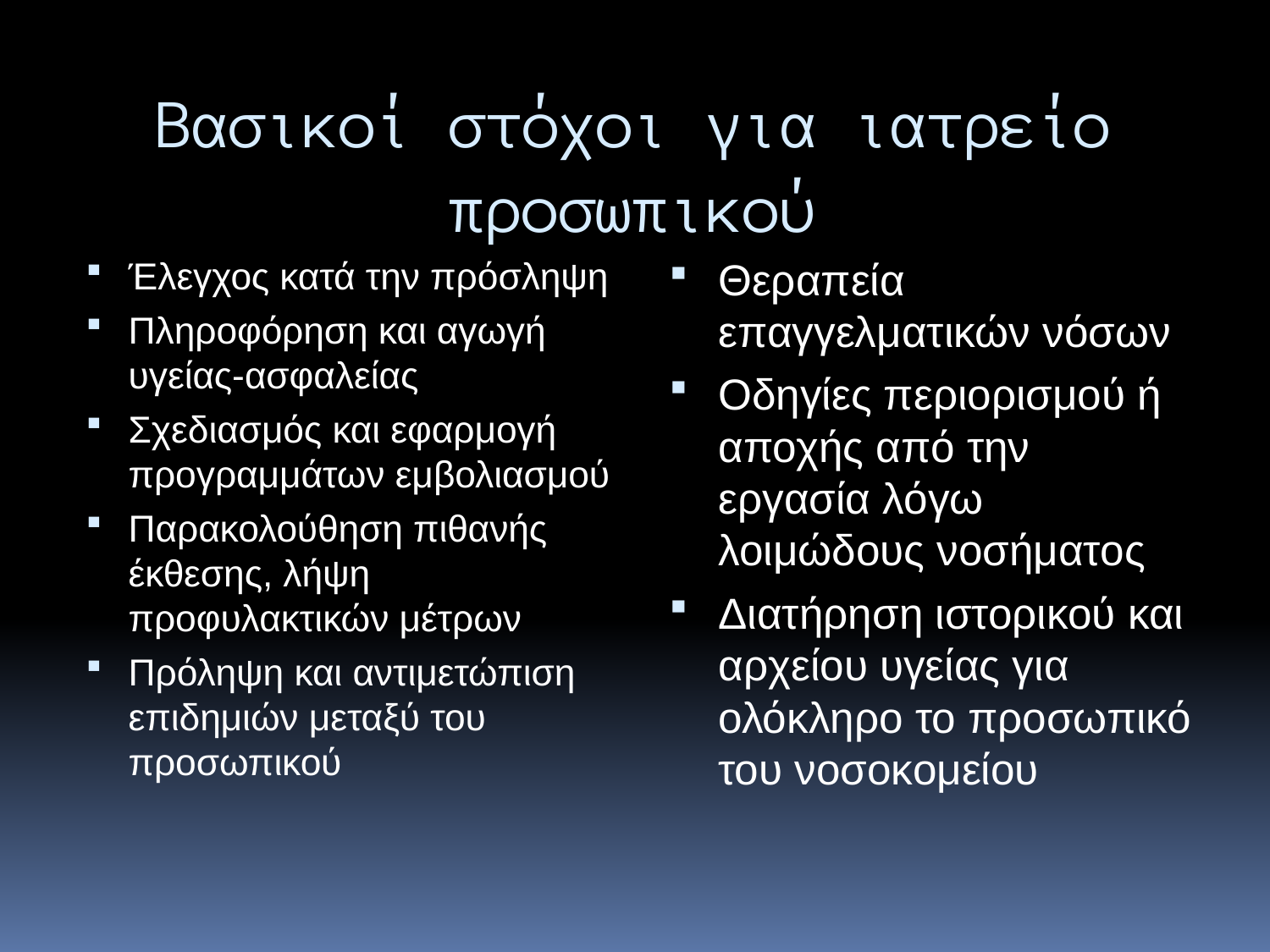

# Βασικοί στόχοι για ιατρείο προσωπικού
Έλεγχος κατά την πρόσληψη
Πληροφόρηση και αγωγή υγείας-ασφαλείας
Σχεδιασμός και εφαρμογή προγραμμάτων εμβολιασμού
Παρακολούθηση πιθανής έκθεσης, λήψη προφυλακτικών μέτρων
Πρόληψη και αντιμετώπιση επιδημιών μεταξύ του προσωπικού
Θεραπεία επαγγελματικών νόσων
Οδηγίες περιορισμού ή αποχής από την εργασία λόγω λοιμώδους νοσήματος
Διατήρηση ιστορικού και αρχείου υγείας για ολόκληρο το προσωπικό του νοσοκομείου